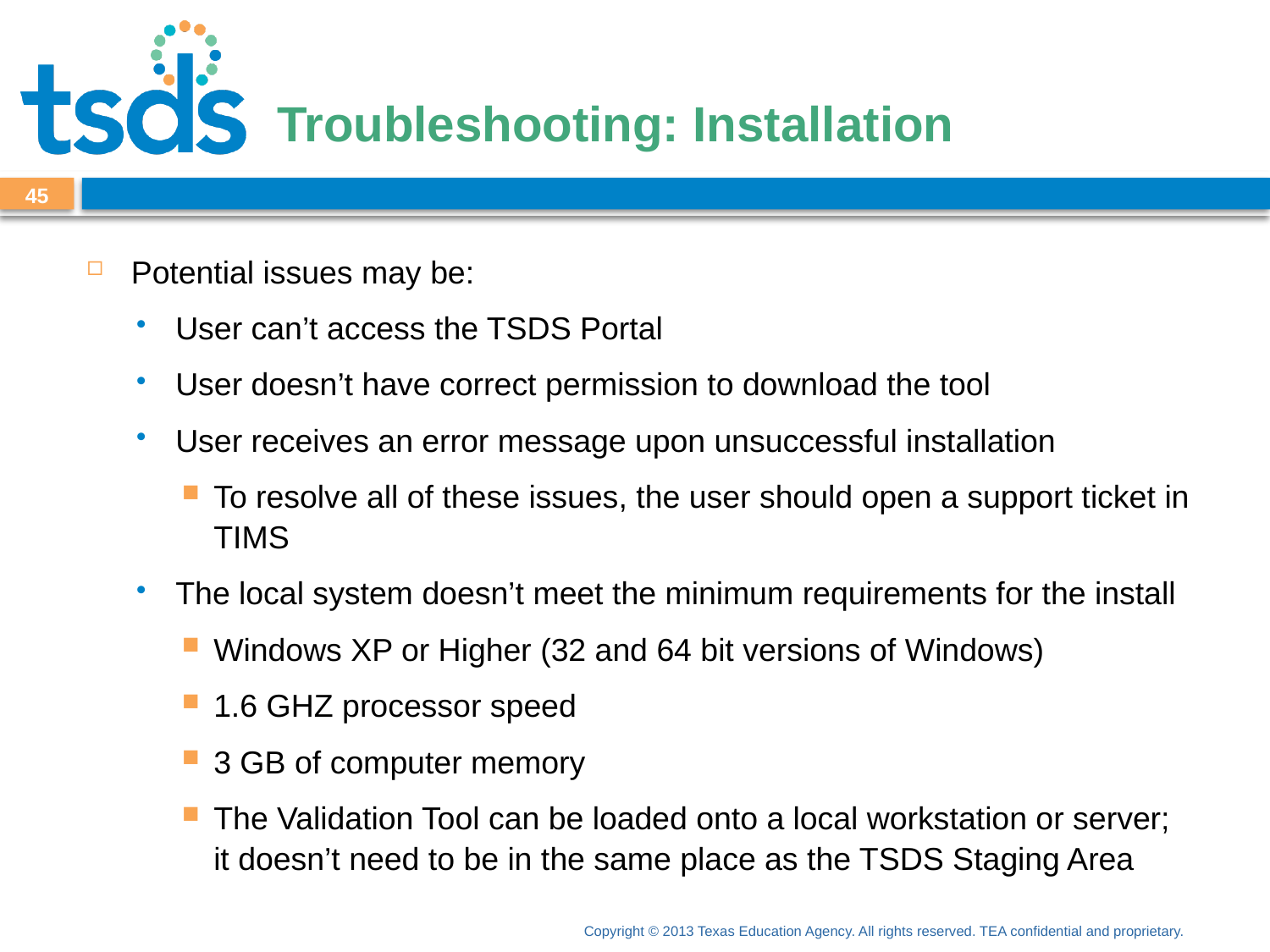

# Troubleshooting: Installation
45
Potential issues may be:
User can’t access the TSDS Portal
User doesn’t have correct permission to download the tool
User receives an error message upon unsuccessful installation
To resolve all of these issues, the user should open a support ticket in TIMS
The local system doesn’t meet the minimum requirements for the install
Windows XP or Higher (32 and 64 bit versions of Windows)
1.6 GHZ processor speed
3 GB of computer memory
The Validation Tool can be loaded onto a local workstation or server; it doesn’t need to be in the same place as the TSDS Staging Area